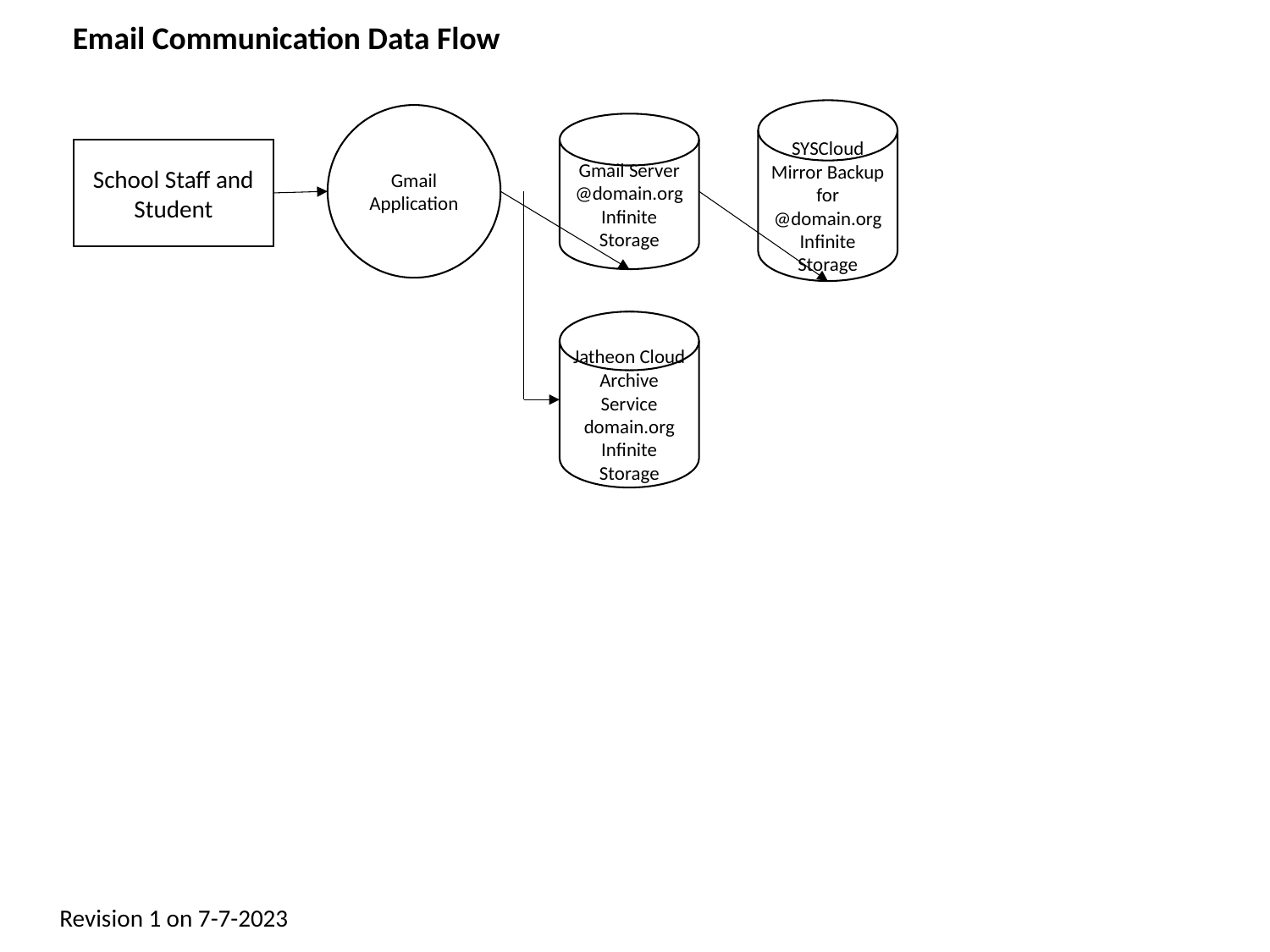

Email Communication Data Flow
SYSCloud Mirror Backup for @domain.org
Infinite Storage
Gmail
Application
Gmail Server @domain.org
Infinite Storage
School Staff and Student
Jatheon Cloud Archive Service domain.org
Infinite Storage
Revision 1 on 7-7-2023